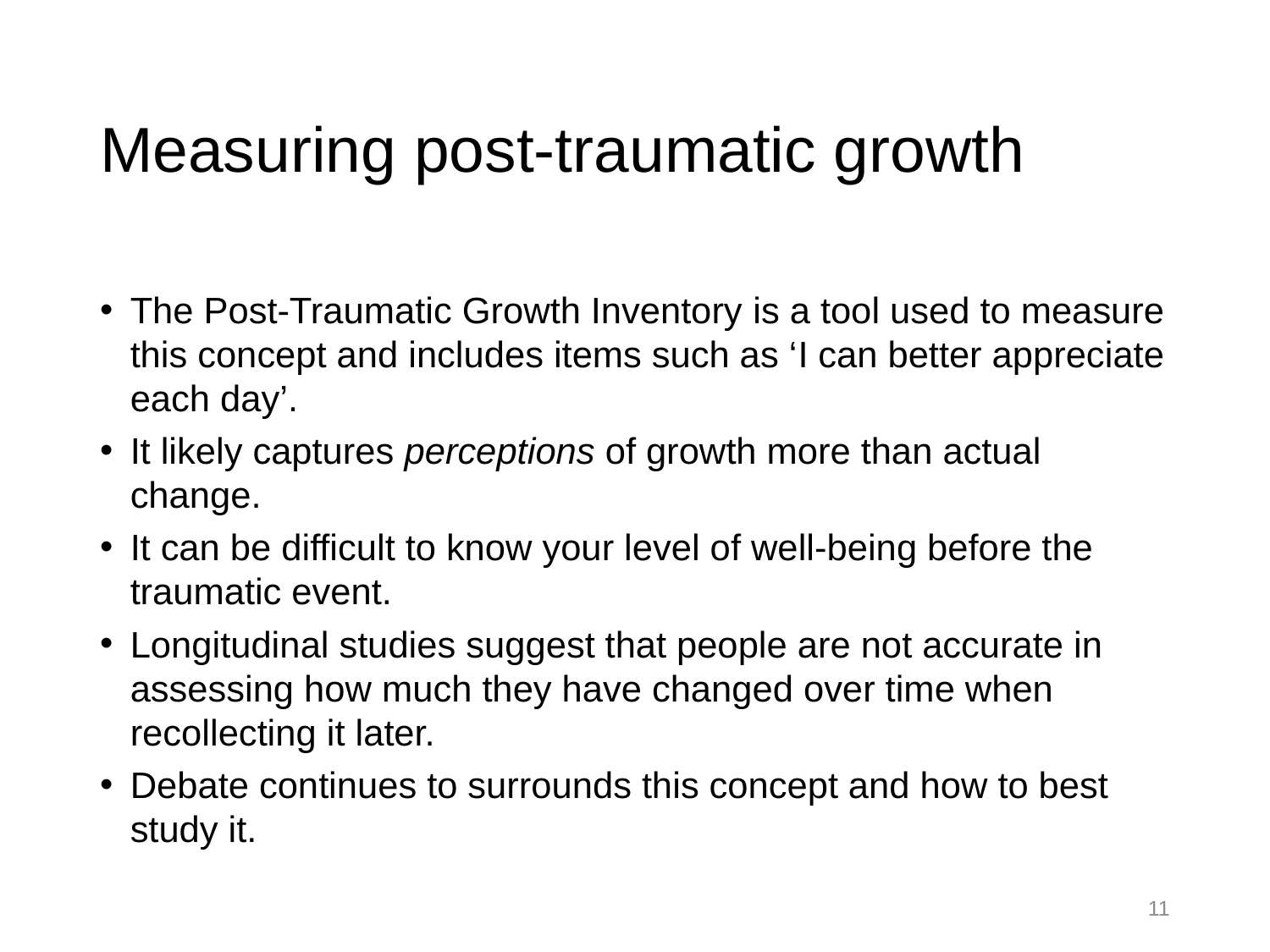

# Measuring post-traumatic growth
The Post-Traumatic Growth Inventory is a tool used to measure this concept and includes items such as ‘I can better appreciate each day’.
It likely captures perceptions of growth more than actual change.
It can be difficult to know your level of well-being before the traumatic event.
Longitudinal studies suggest that people are not accurate in assessing how much they have changed over time when recollecting it later.
Debate continues to surrounds this concept and how to best study it.
11